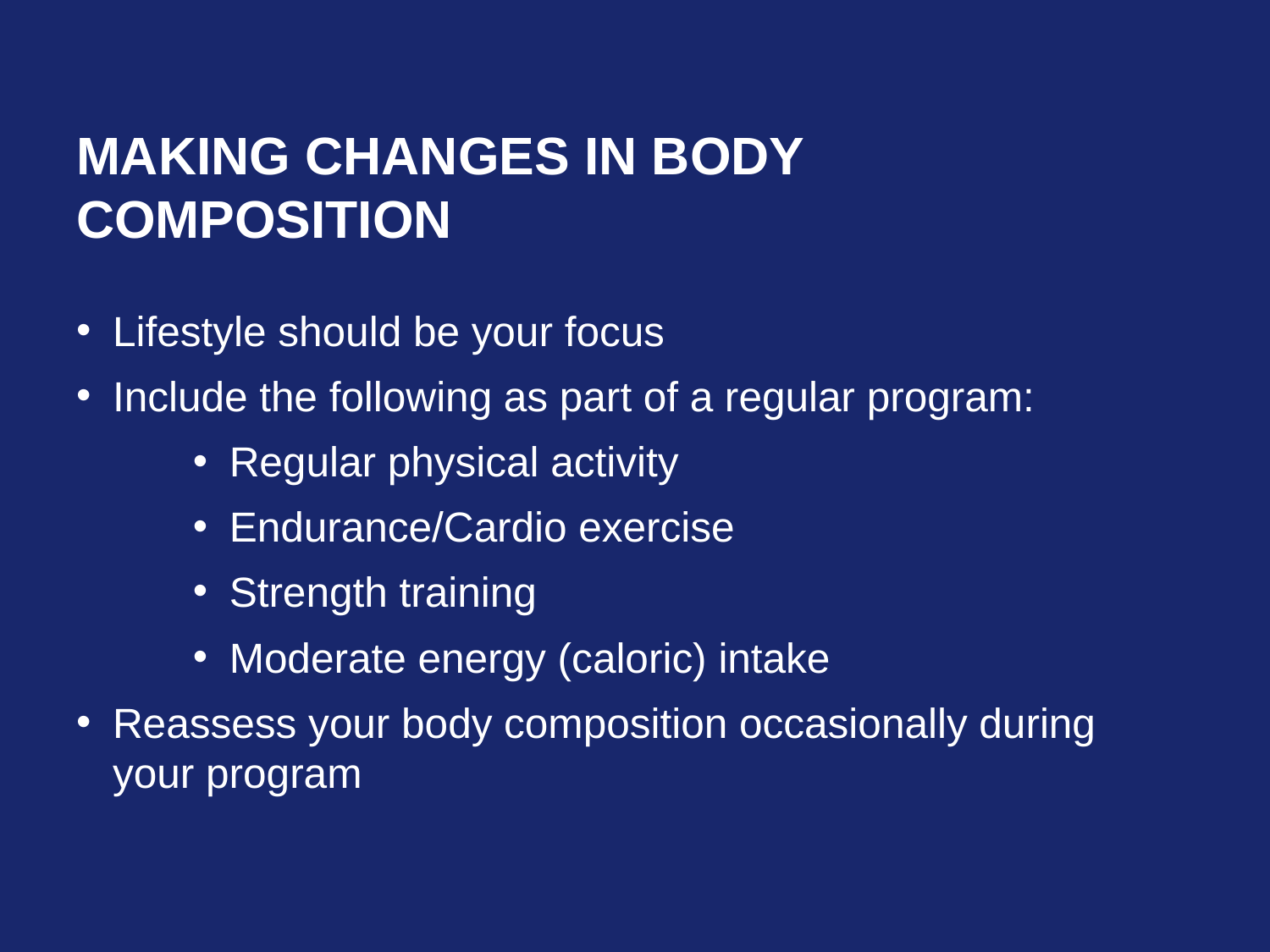

# Making Changes in Body Composition
Lifestyle should be your focus
Include the following as part of a regular program:
Regular physical activity
Endurance/Cardio exercise
Strength training
Moderate energy (caloric) intake
Reassess your body composition occasionally during your program